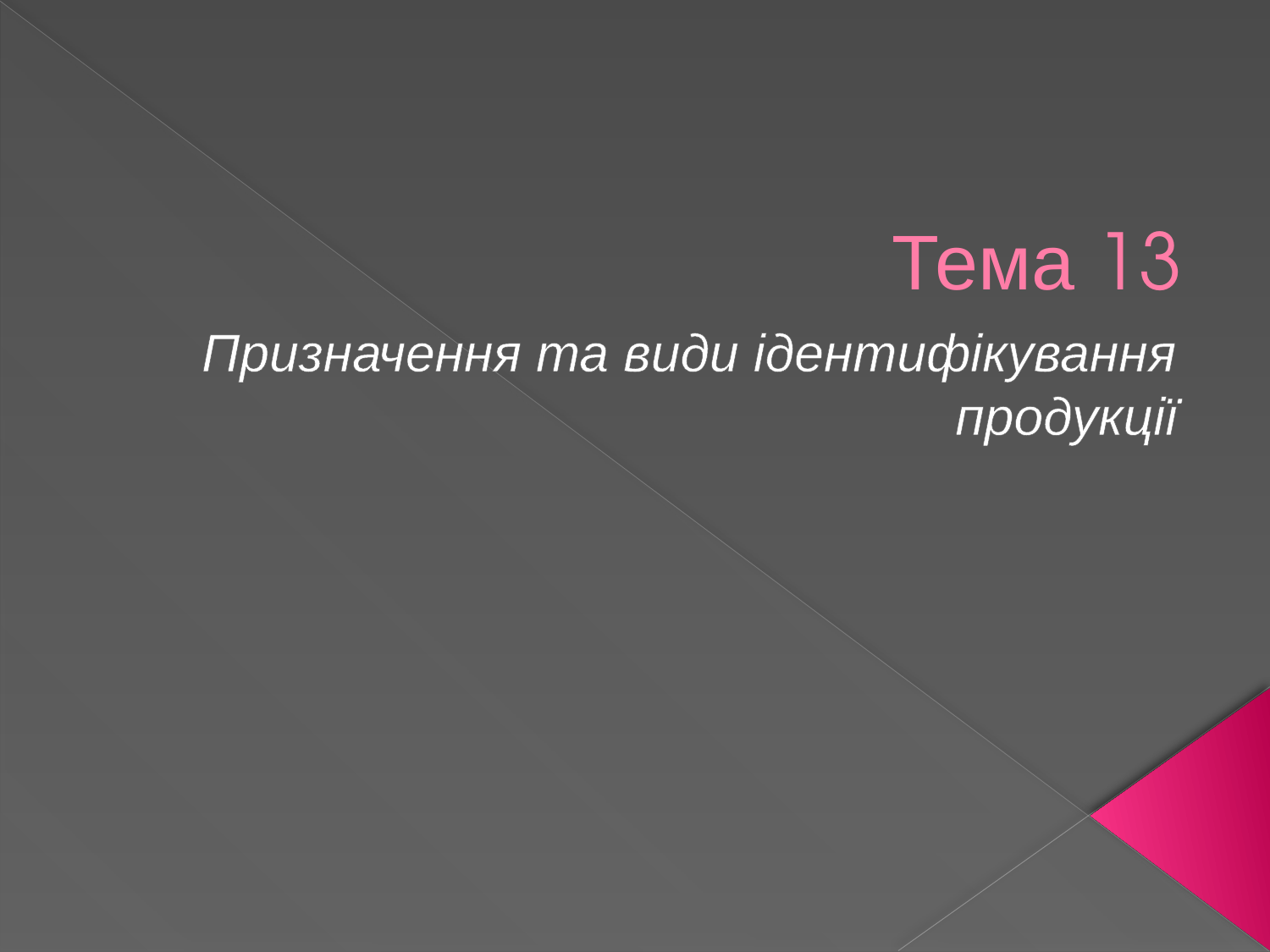

# Тема 13
Призначення та види ідентифікування продукції